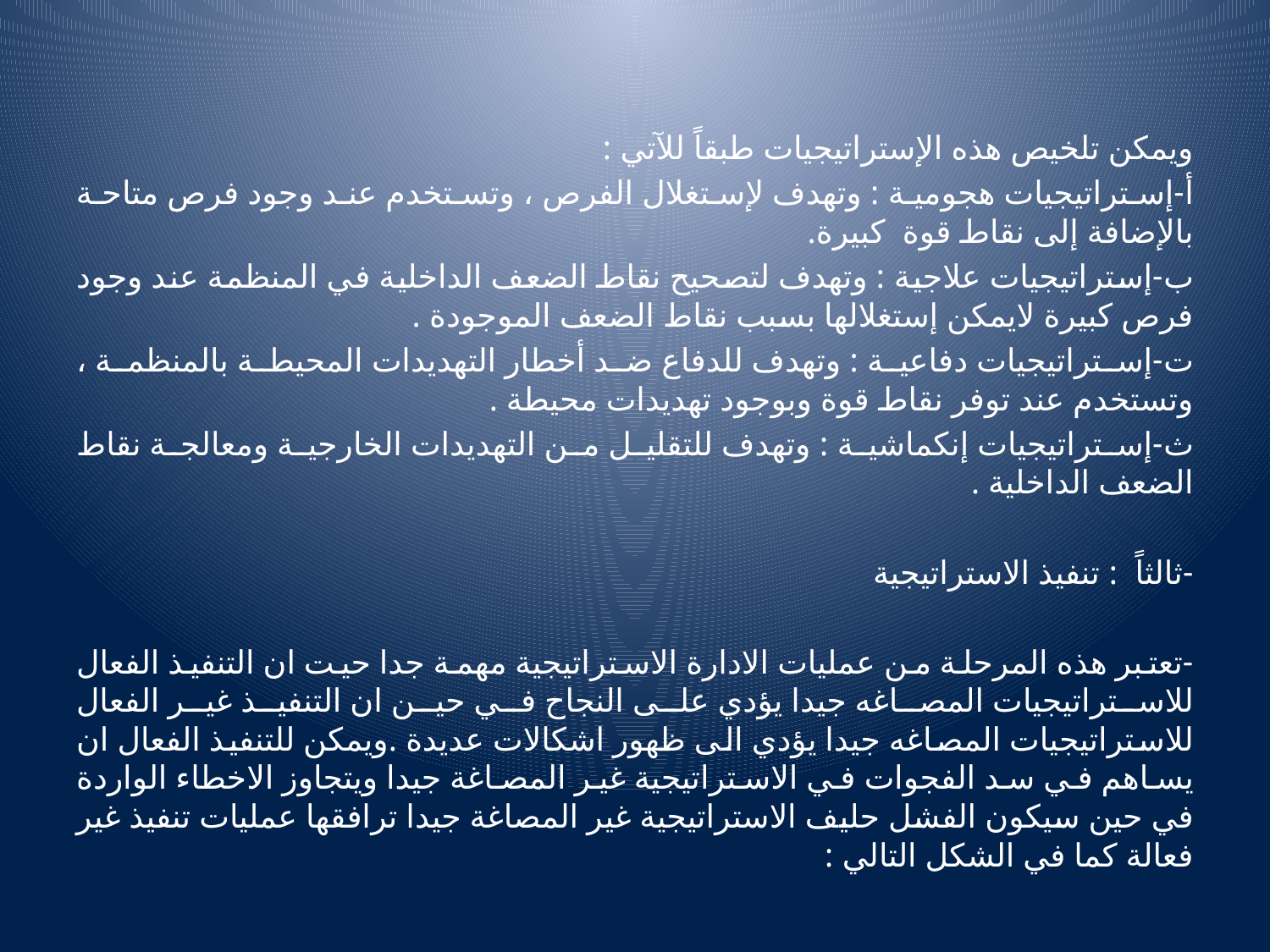

ويمكن تلخيص هذه الإستراتيجيات طبقاً للآتي :
أ‌-إستراتيجيات هجومية : وتهدف لإستغلال الفرص ، وتستخدم عند وجود فرص متاحة بالإضافة إلى نقاط قوة  كبيرة.
ب‌-إستراتيجيات علاجية : وتهدف لتصحيح نقاط الضعف الداخلية في المنظمة عند وجود فرص كبيرة لايمكن إستغلالها بسبب نقاط الضعف الموجودة .
ت‌-إستراتيجيات دفاعية : وتهدف للدفاع ضد أخطار التهديدات المحيطة بالمنظمة ، وتستخدم عند توفر نقاط قوة وبوجود تهديدات محيطة .
ث‌-إستراتيجيات إنكماشية : وتهدف للتقليل من التهديدات الخارجية ومعالجة نقاط الضعف الداخلية .

-ثالثاً  : تنفيذ الاستراتيجية

-تعتبر هذه المرحلة من عمليات الادارة الاستراتيجية مهمة جدا حيت ان التنفيذ الفعال للاستراتيجيات المصاغه جيدا يؤدي على النجاح في حين ان التنفيذ غير الفعال للاستراتيجيات المصاغه جيدا يؤدي الى ظهور اشكالات عديدة .ويمكن للتنفيذ الفعال ان يساهم في سد الفجوات في الاستراتيجية غير المصاغة جيدا ويتجاوز الاخطاء الواردة في حين سيكون الفشل حليف الاستراتيجية غير المصاغة جيدا ترافقها عمليات تنفيذ غير فعالة كما في الشكل التالي :